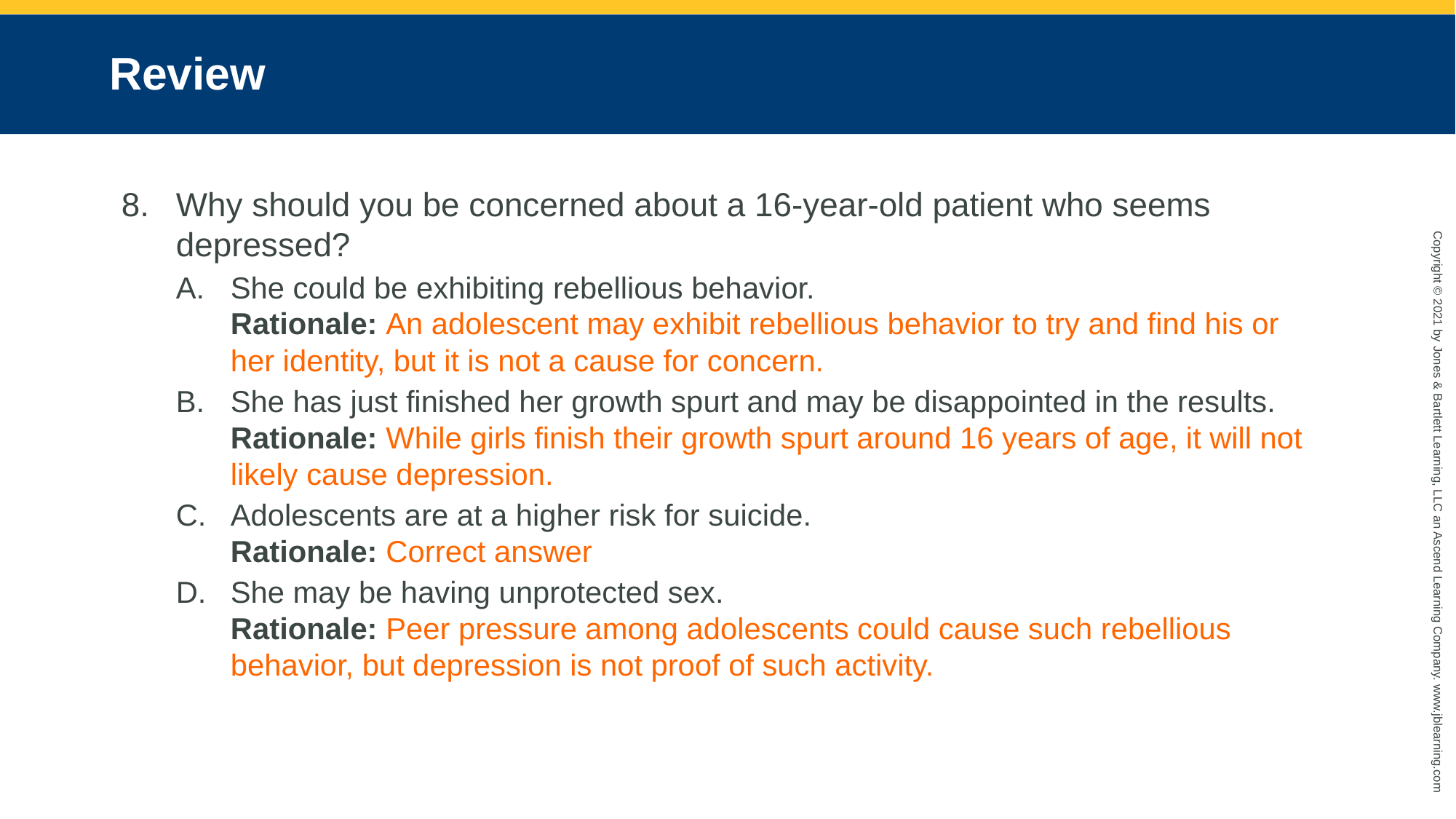

# Review
Why should you be concerned about a 16-year-old patient who seems depressed?
She could be exhibiting rebellious behavior.
Rationale: An adolescent may exhibit rebellious behavior to try and find his or her identity, but it is not a cause for concern.
She has just finished her growth spurt and may be disappointed in the results.
Rationale: While girls finish their growth spurt around 16 years of age, it will not likely cause depression.
Adolescents are at a higher risk for suicide.
Rationale: Correct answer
She may be having unprotected sex.
Rationale: Peer pressure among adolescents could cause such rebellious behavior, but depression is not proof of such activity.